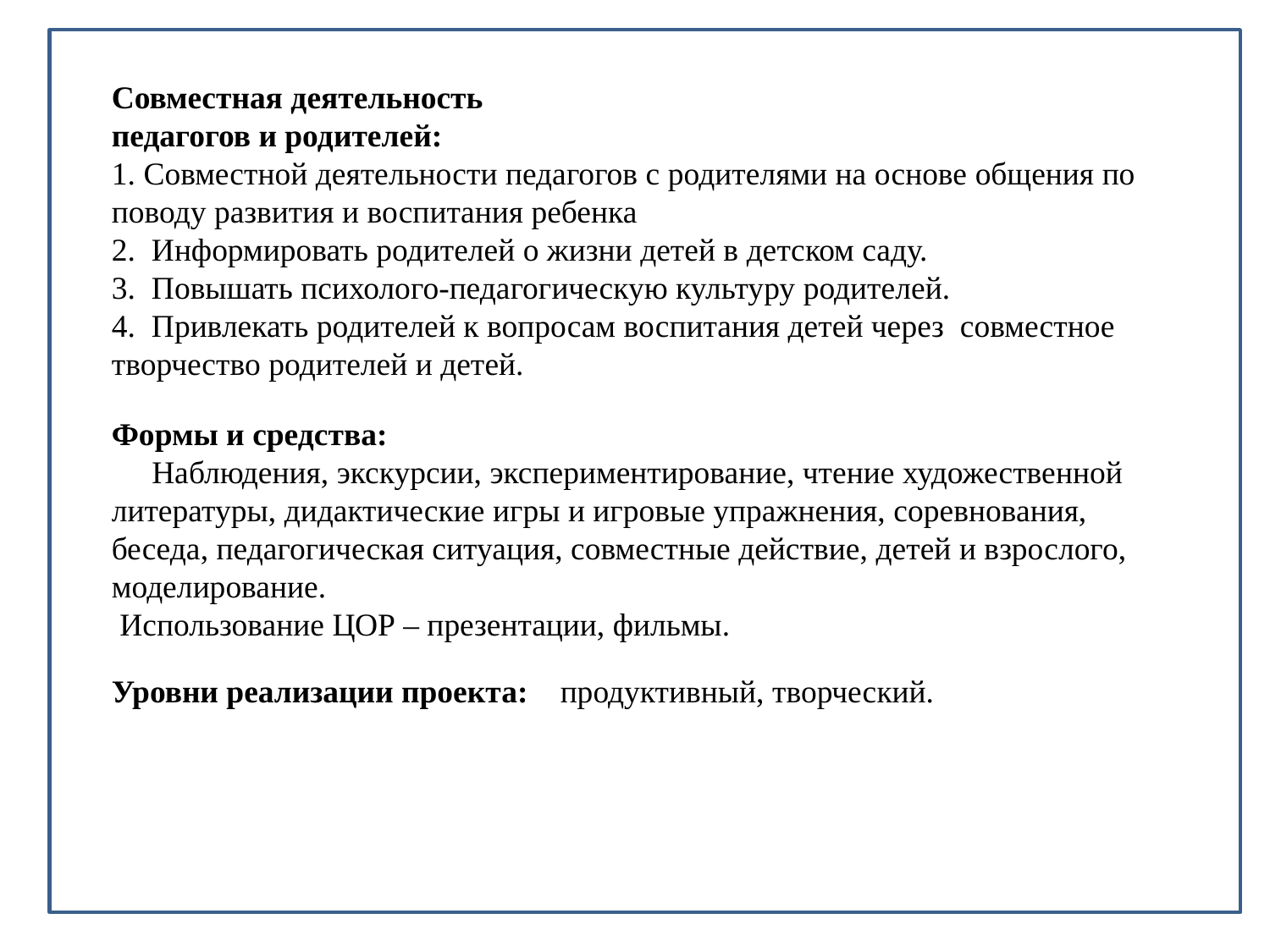

Совместная деятельность
педагогов и родителей:
1. Совместной деятельности педагогов с родителями на основе общения по поводу развития и воспитания ребенка
2.  Информировать родителей о жизни детей в детском саду.
3.  Повышать психолого-педагогическую культуру родителей.
4.  Привлекать родителей к вопросам воспитания детей через  совместное творчество родителей и детей.
Формы и средства:
     Наблюдения, экскурсии, экспериментирование, чтение художественной литературы, дидактические игры и игровые упражнения, соревнования, беседа, педагогическая ситуация, совместные действие, детей и взрослого, моделирование.
 Использование ЦОР – презентации, фильмы.
Уровни реализации проекта:    продуктивный, творческий.